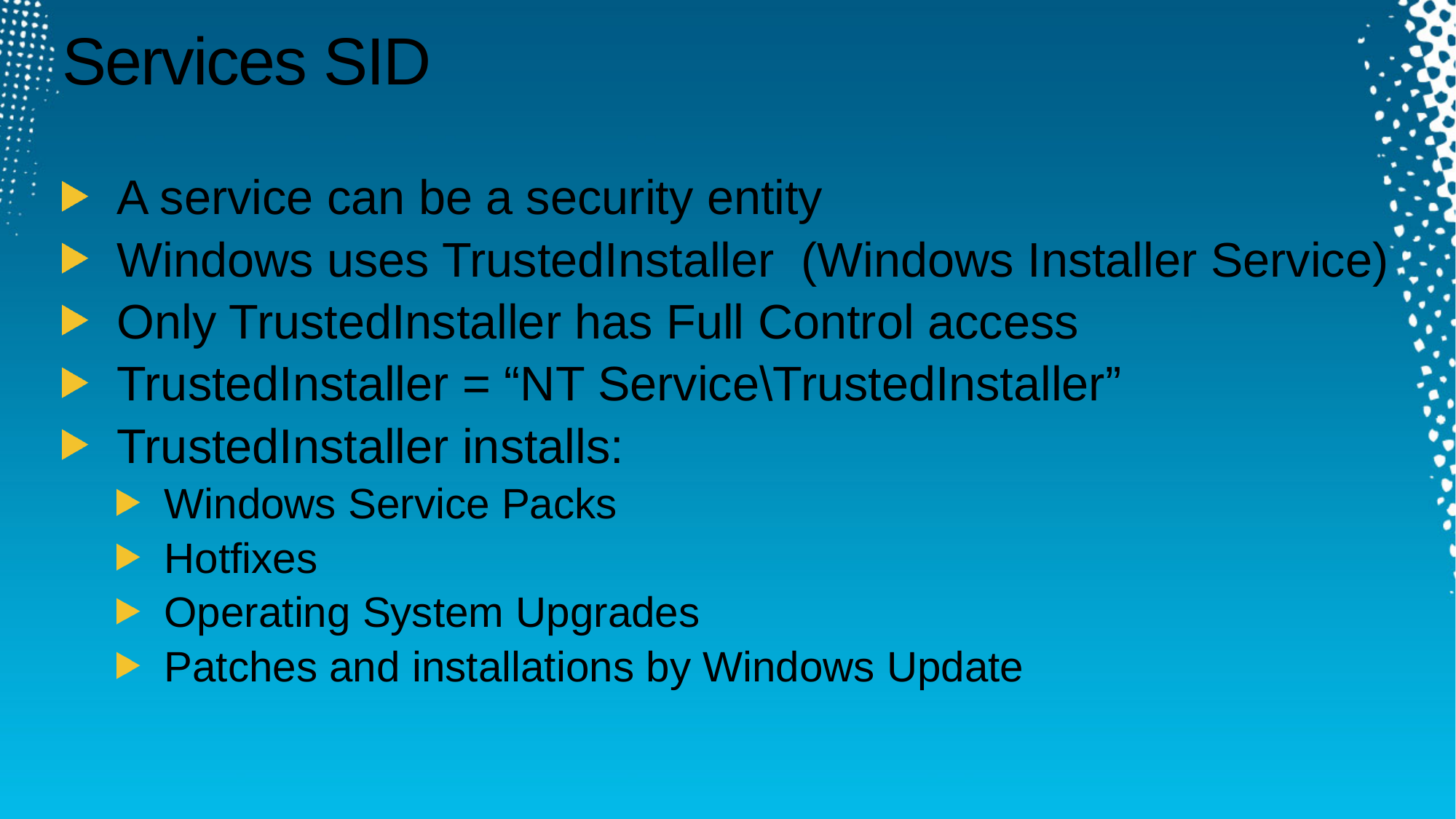

# Services SID
A service can be a security entity
Windows uses TrustedInstaller  (Windows Installer Service)
Only TrustedInstaller has Full Control access
TrustedInstaller = “NT Service\TrustedInstaller”
TrustedInstaller installs:
Windows Service Packs
Hotfixes
Operating System Upgrades
Patches and installations by Windows Update